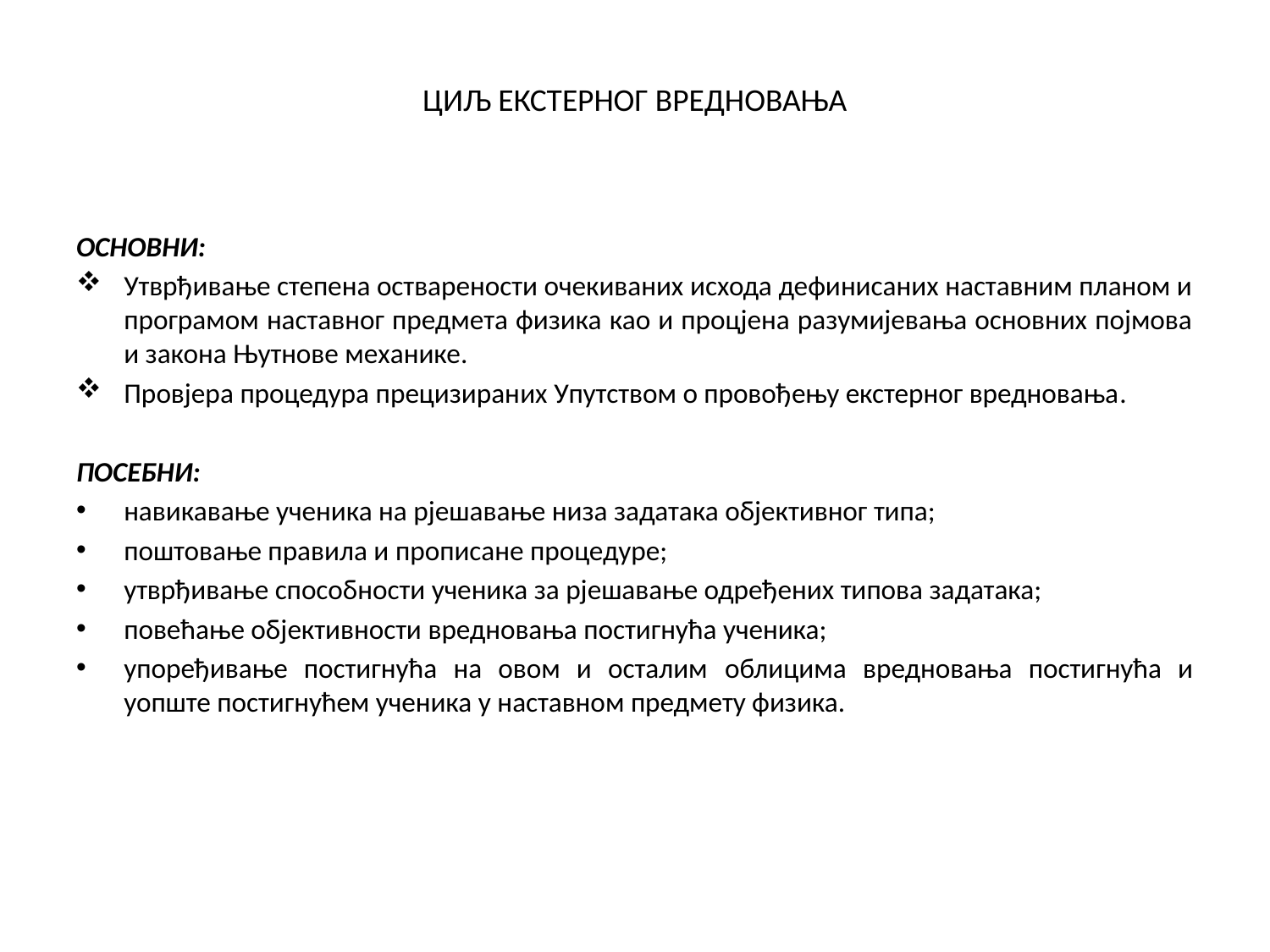

# ЦИЉ ЕКСТЕРНОГ ВРЕДНОВАЊА
ОСНОВНИ:
Утврђивање степена остварености очекиваних исхода дефинисаних наставним планом и програмом наставног предмета физика као и процјена разумијевања основних појмова и закона Њутнове механике.
Провјера процедура прецизираних Упутством о провођењу екстерног вредновања.

ПОСЕБНИ:
навикавање ученика на рјешавање низа задатака објективног типа;
поштовање правила и прописане процедуре;
утврђивање способности ученика за рјешавање одређених типова задатака;
повећање објективности вредновања постигнућа ученика;
упоређивање постигнућа на овом и осталим облицима вредновања постигнућа и уопште постигнућем ученика у наставном предмету физика.